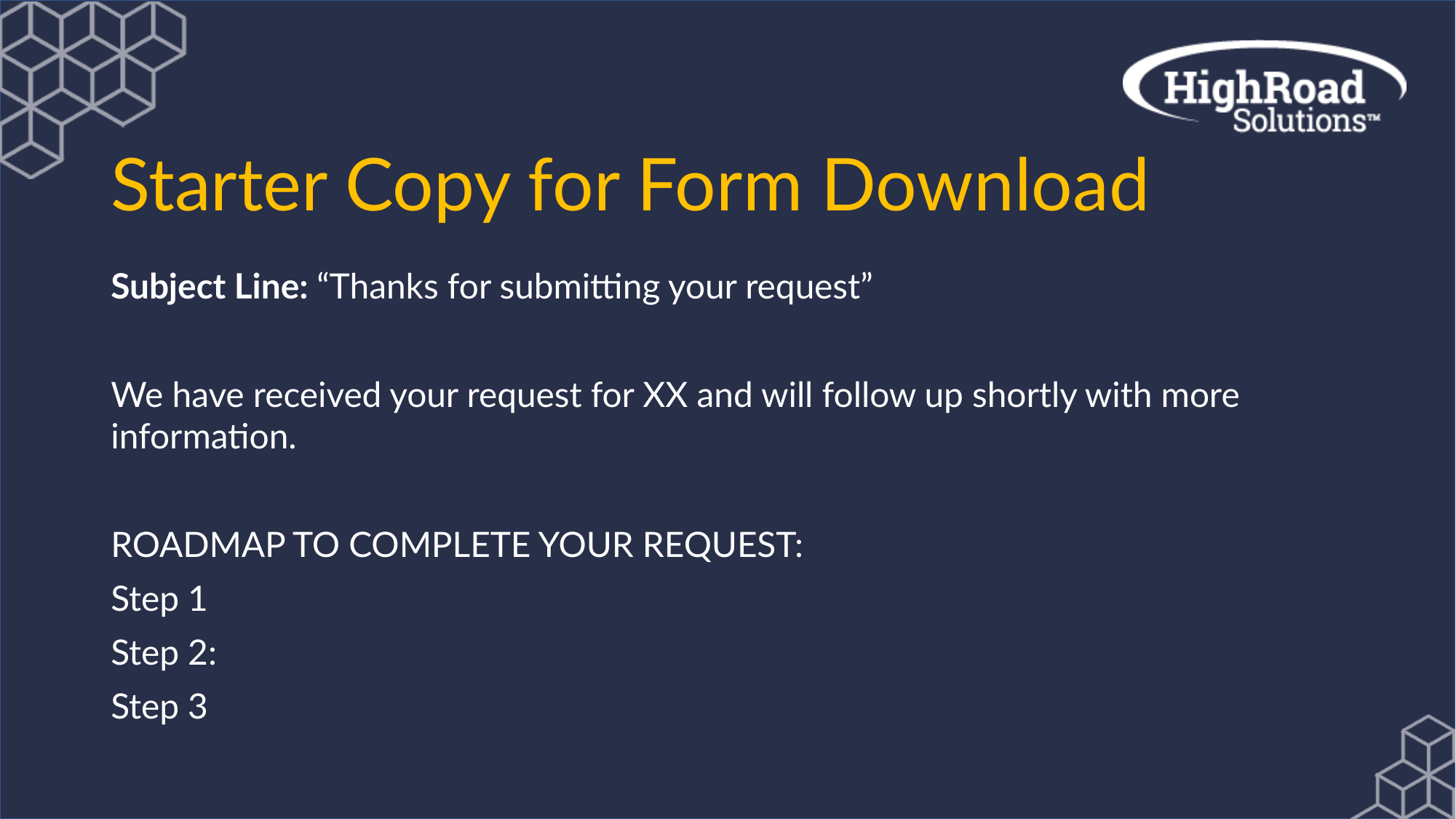

# Starter Copy for Form Download
Subject Line: “Thanks for submitting your request”

We have received your request for XX and will follow up shortly with more information.

ROADMAP TO COMPLETE YOUR REQUEST:
Step 1
Step 2:
Step 3